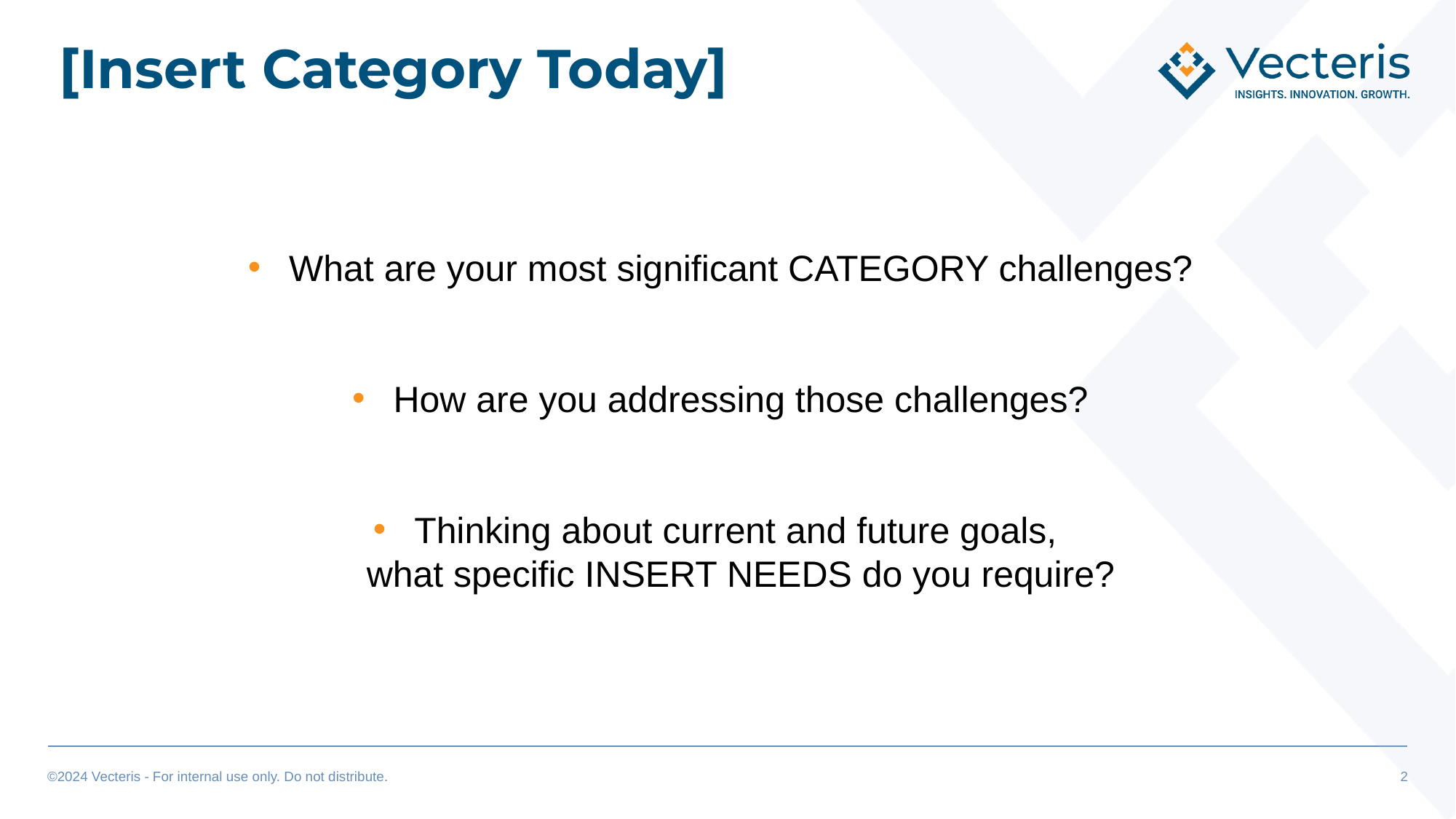

# [Insert Category Today]

What are your most significant CATEGORY challenges?

How are you addressing those challenges?

Thinking about current and future goals,
what specific INSERT NEEDS do you require?